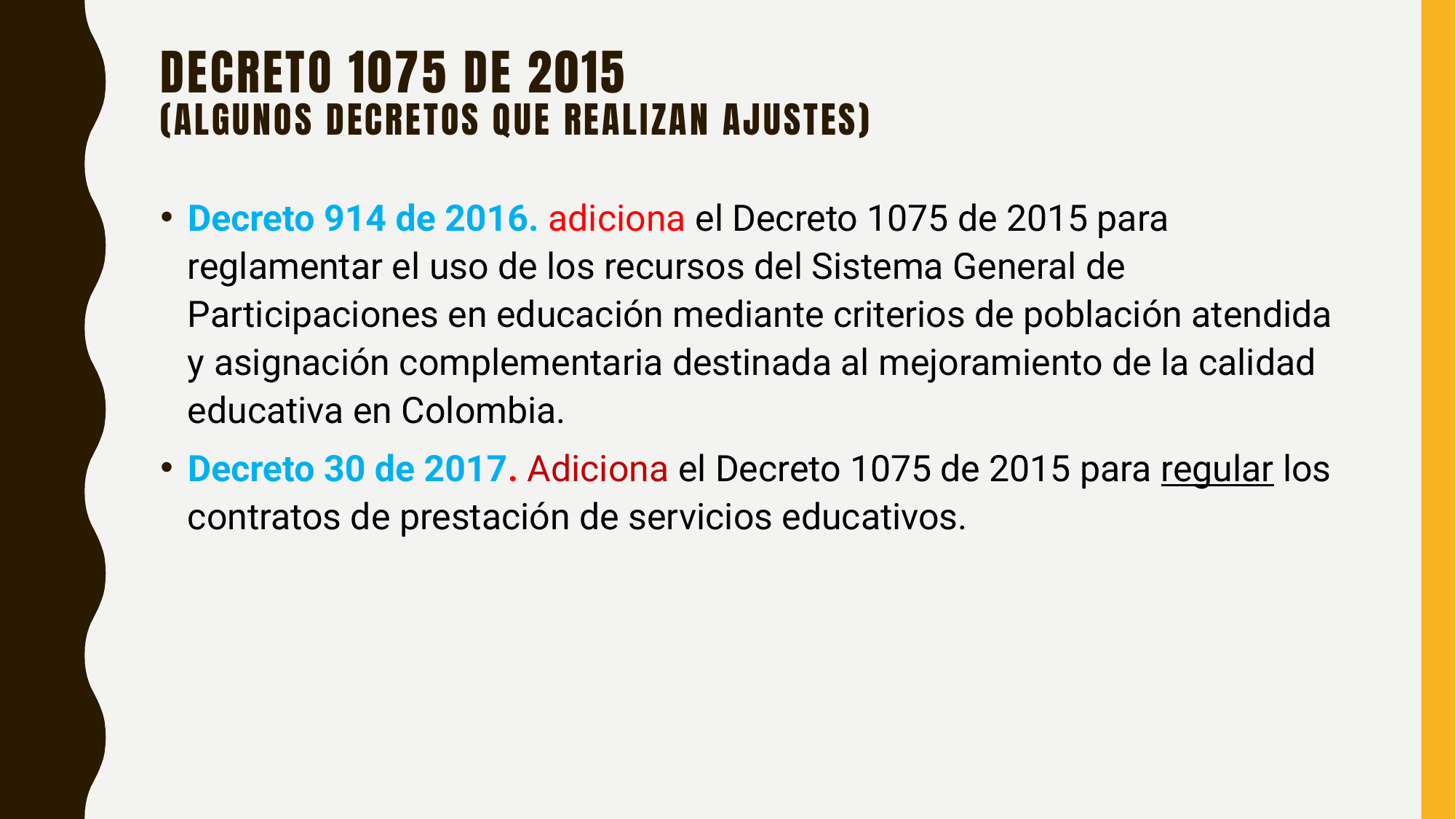

# DECRETO 1075 DE 2015 (ALGUNOS DECRETOS QUE REALIZAN AJUSTES)
Decreto 914 de 2016. adiciona el Decreto 1075 de 2015 para reglamentar el uso de los recursos del Sistema General de Participaciones en educación mediante criterios de población atendida y asignación complementaria destinada al mejoramiento de la calidad educativa en Colombia.
Decreto 30 de 2017. Adiciona el Decreto 1075 de 2015 para regular los contratos de prestación de servicios educativos.